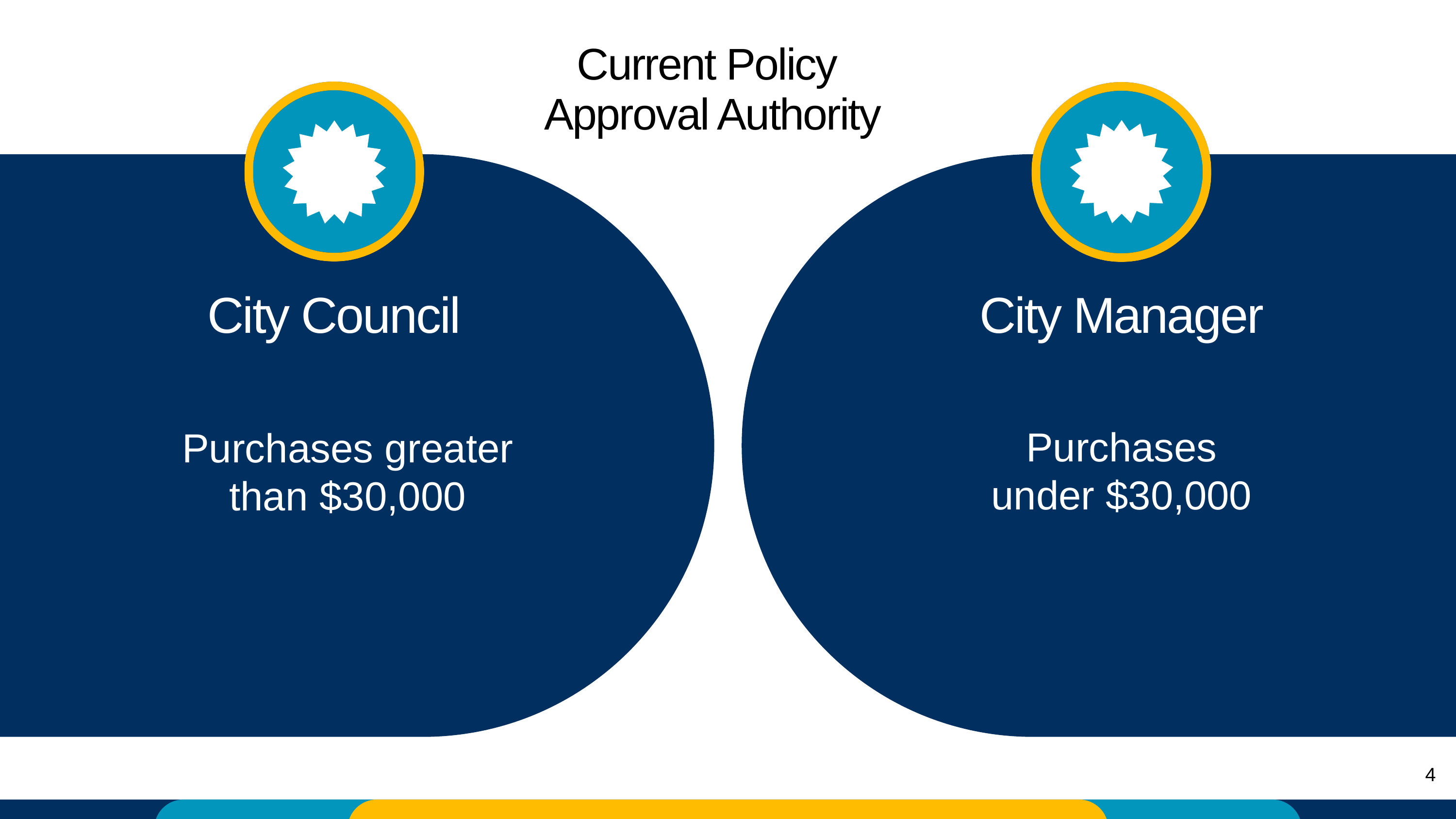

Current Policy
Approval Authority

City Council
City Manager
Purchases under $30,000
Purchases greater than $30,000
4